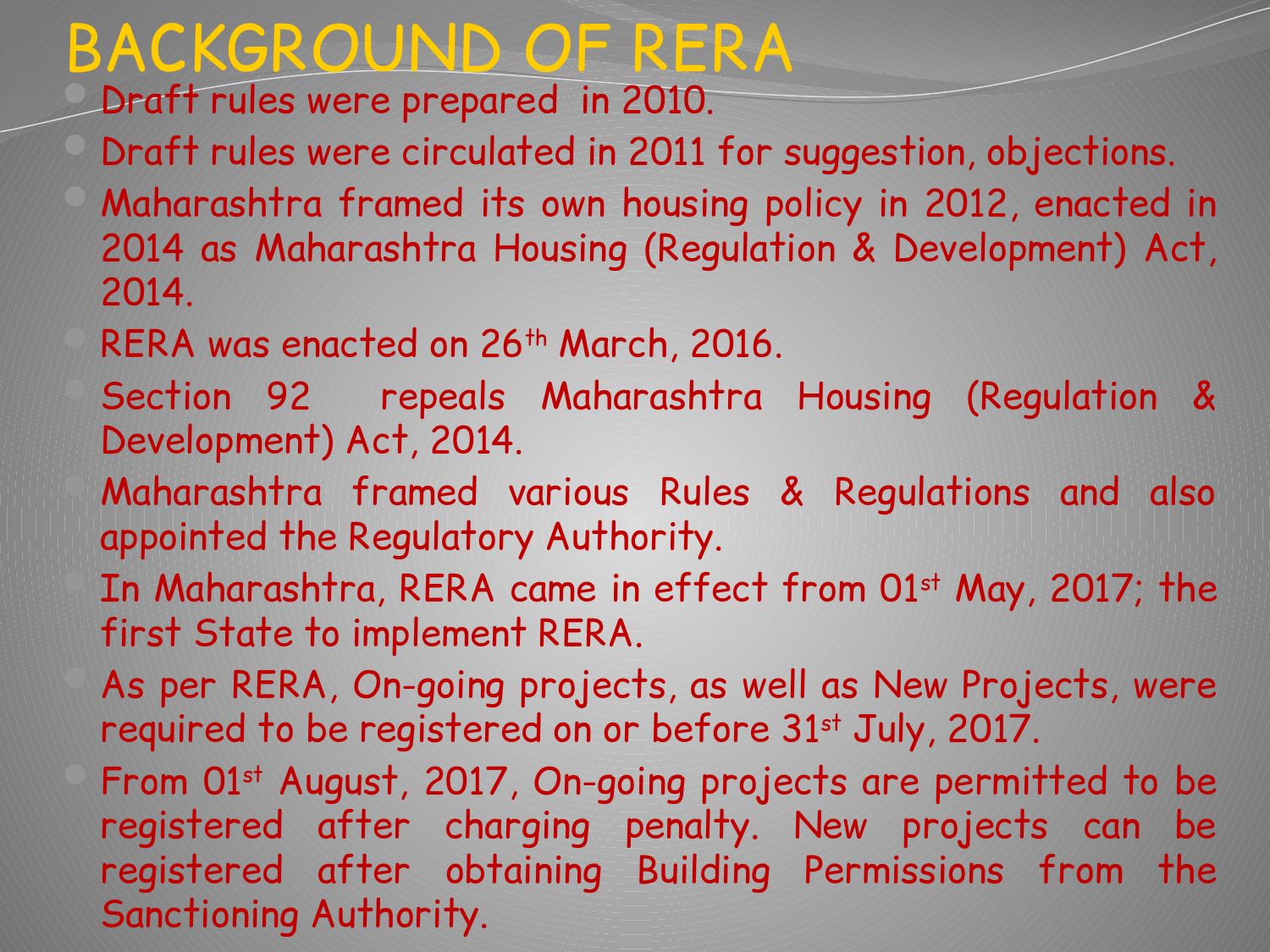

# BACKGROUND OF RERA
Draft rules were prepared  in 2010.
Draft rules were circulated in 2011 for suggestion, objections.
Maharashtra framed its own housing policy in 2012, enacted in 2014 as Maharashtra Housing (Regulation & Development) Act, 2014.
RERA was enacted on 26th March, 2016.
Section 92  repeals Maharashtra Housing (Regulation & Development) Act, 2014.
Maharashtra framed various Rules & Regulations and also appointed the Regulatory Authority.
In Maharashtra, RERA came in effect from 01st May, 2017; the first State to implement RERA.
As per RERA, On-going projects, as well as New Projects, were required to be registered on or before 31st July, 2017.
From 01st August, 2017, On-going projects are permitted to be registered after charging penalty. New projects can be registered after obtaining Building Permissions from the Sanctioning Authority.